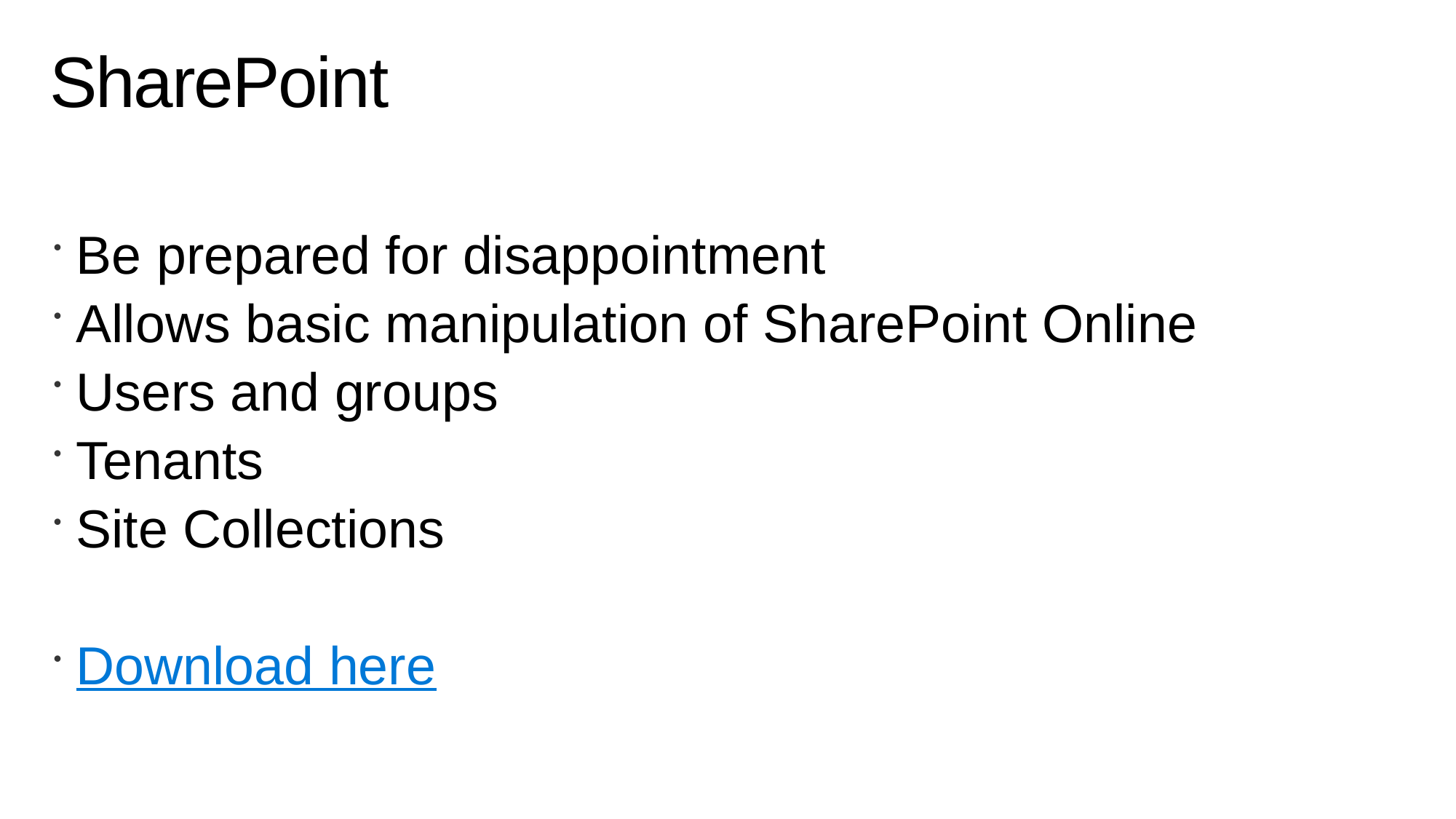

# SharePoint

Be prepared for disappointment
Allows basic manipulation of SharePoint Online
Users and groups
Tenants
Site Collections

Download here